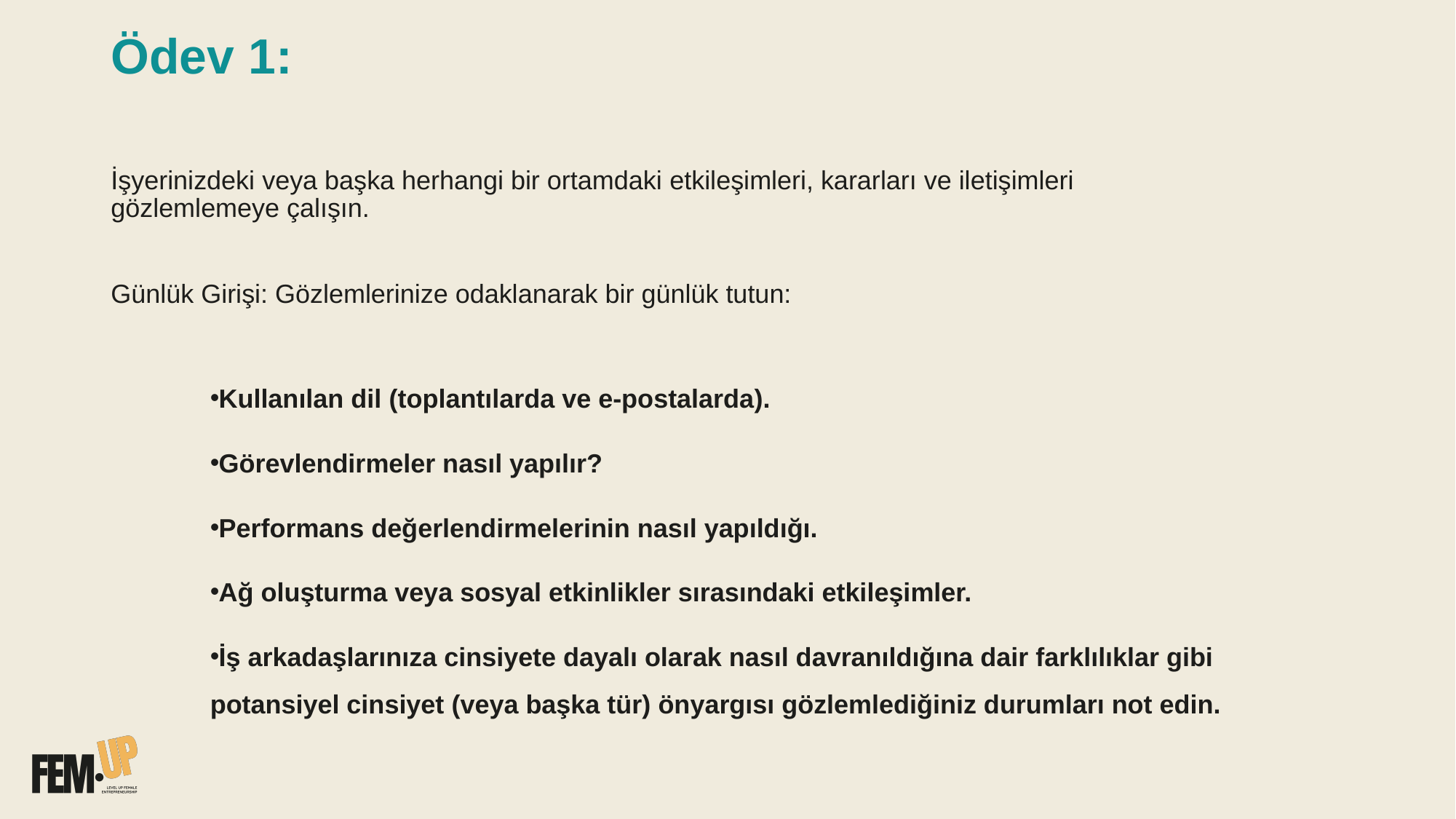

Ödev 1:

İşyerinizdeki veya başka herhangi bir ortamdaki etkileşimleri, kararları ve iletişimleri gözlemlemeye çalışın.

Günlük Girişi: Gözlemlerinize odaklanarak bir günlük tutun:

Kullanılan dil (toplantılarda ve e-postalarda).
Görevlendirmeler nasıl yapılır?
Performans değerlendirmelerinin nasıl yapıldığı.
Ağ oluşturma veya sosyal etkinlikler sırasındaki etkileşimler.
İş arkadaşlarınıza cinsiyete dayalı olarak nasıl davranıldığına dair farklılıklar gibi potansiyel cinsiyet (veya başka tür) önyargısı gözlemlediğiniz durumları not edin.